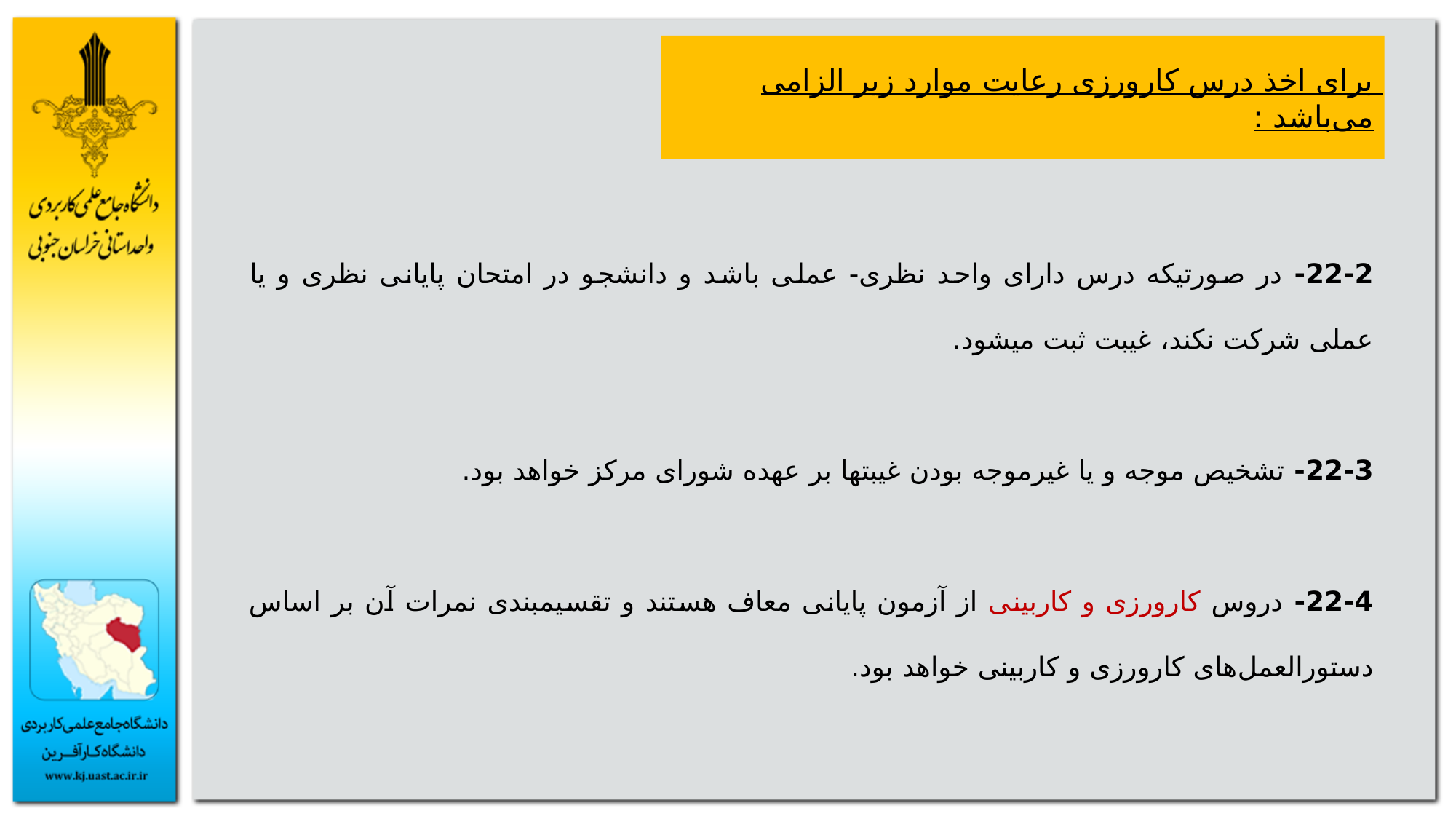

برای اخذ درس کارورزی رعایت موارد زیر الزامی می‌باشد :
22-2- در صورتیکه درس دارای واحد نظری- عملی باشد و دانشجو در امتحان پایانی نظری و یا عملی شرکت نكند، غیبت ثبت می­شود.

22-3- تشخیص موجه و یا غیرموجه بودن غیبت­ها بر عهده شورای مرکز خواهد بود.

22-4- دروس کارورزی و کاربینی از آزمون پایانی معاف هستند و تقسیم­بندی نمرات آن بر اساس دستورالعمل‌های کارورزی و کاربینی خواهد بود.